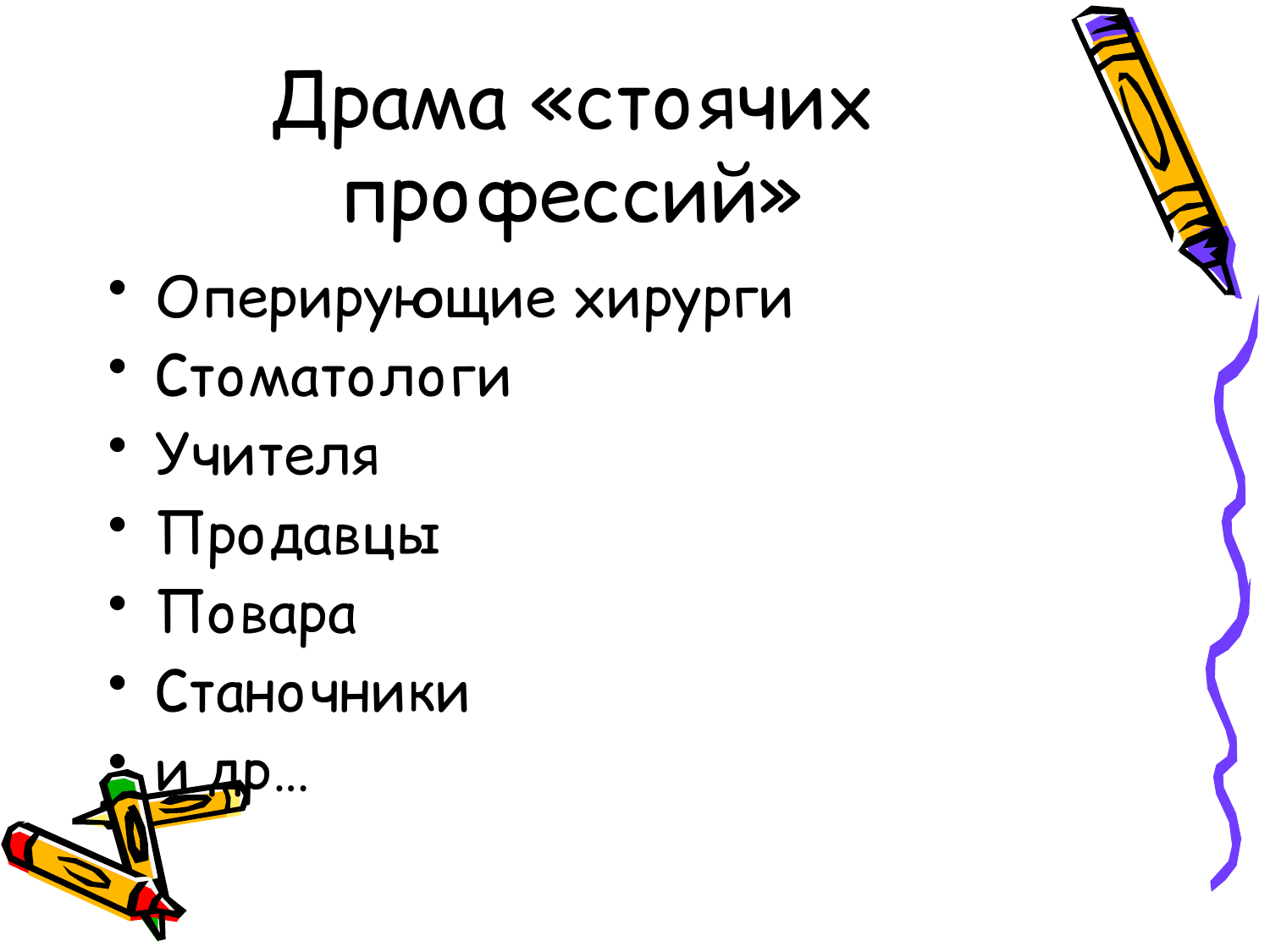

# Драма «стоячих профессий»
Оперирующие хирурги
Стоматологи
Учителя
Продавцы
Повара
Станочники
и др…